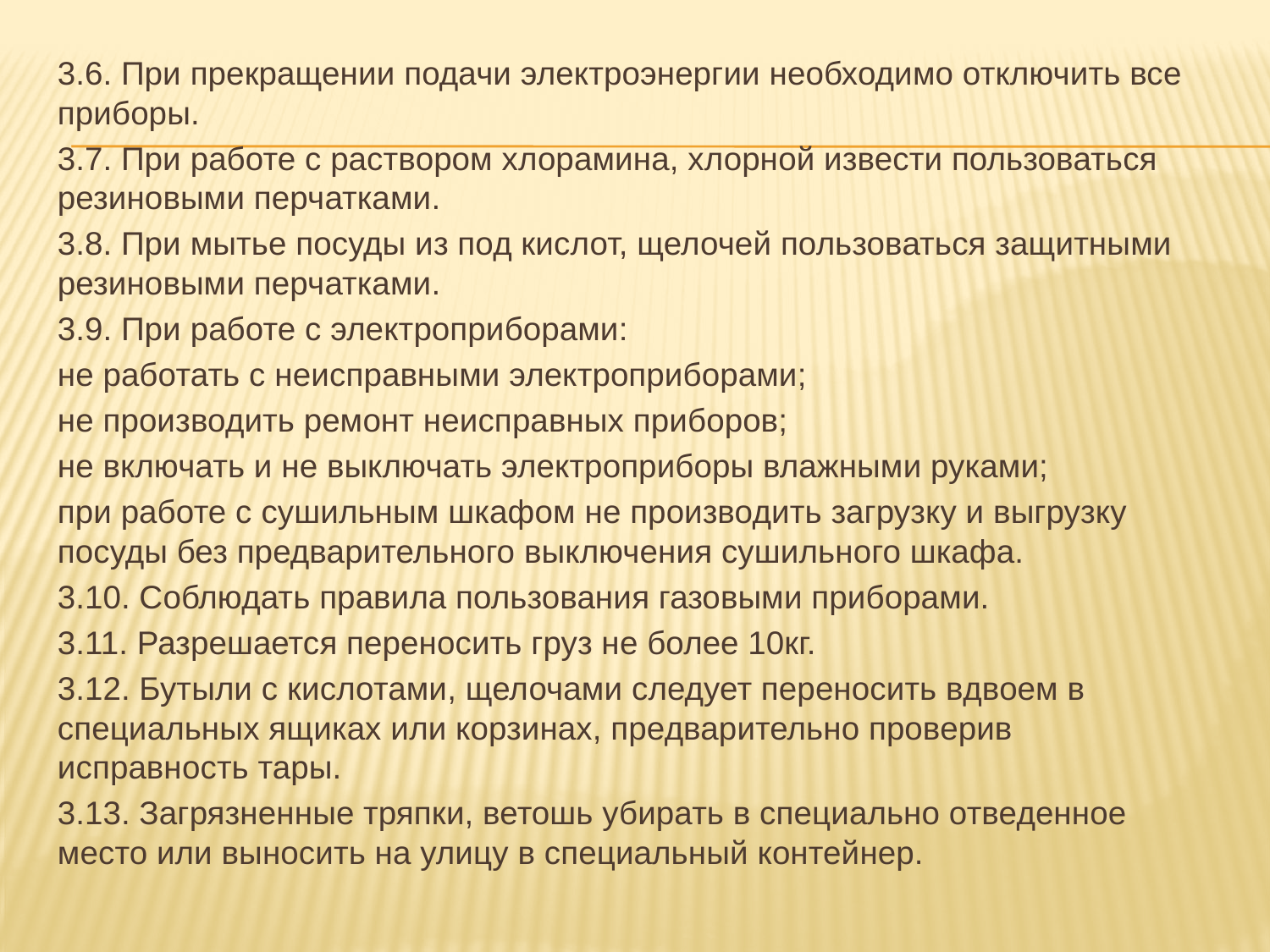

3.6. При прекращении подачи электроэнергии необходимо отключить все приборы.
3.7. При работе с раствором хлорамина, хлорной извести пользоваться резиновыми перчатками.
3.8. При мытье посуды из под кислот, щелочей пользоваться защитными резиновыми перчатками.
3.9. При работе с электроприборами:
не работать с неисправными электроприборами;
не производить ремонт неисправных приборов;
не включать и не выключать электроприборы влажными руками;
при работе с сушильным шкафом не производить загрузку и выгрузку посуды без предварительного выключения сушильного шкафа.
3.10. Соблюдать правила пользования газовыми приборами.
3.11. Разрешается переносить груз не более 10кг.
3.12. Бутыли с кислотами, щелочами следует переносить вдвоем в специальных ящиках или корзинах, предварительно проверив исправность тары.
3.13. Загрязненные тряпки, ветошь убирать в специально отведенное место или выносить на улицу в специальный контейнер.